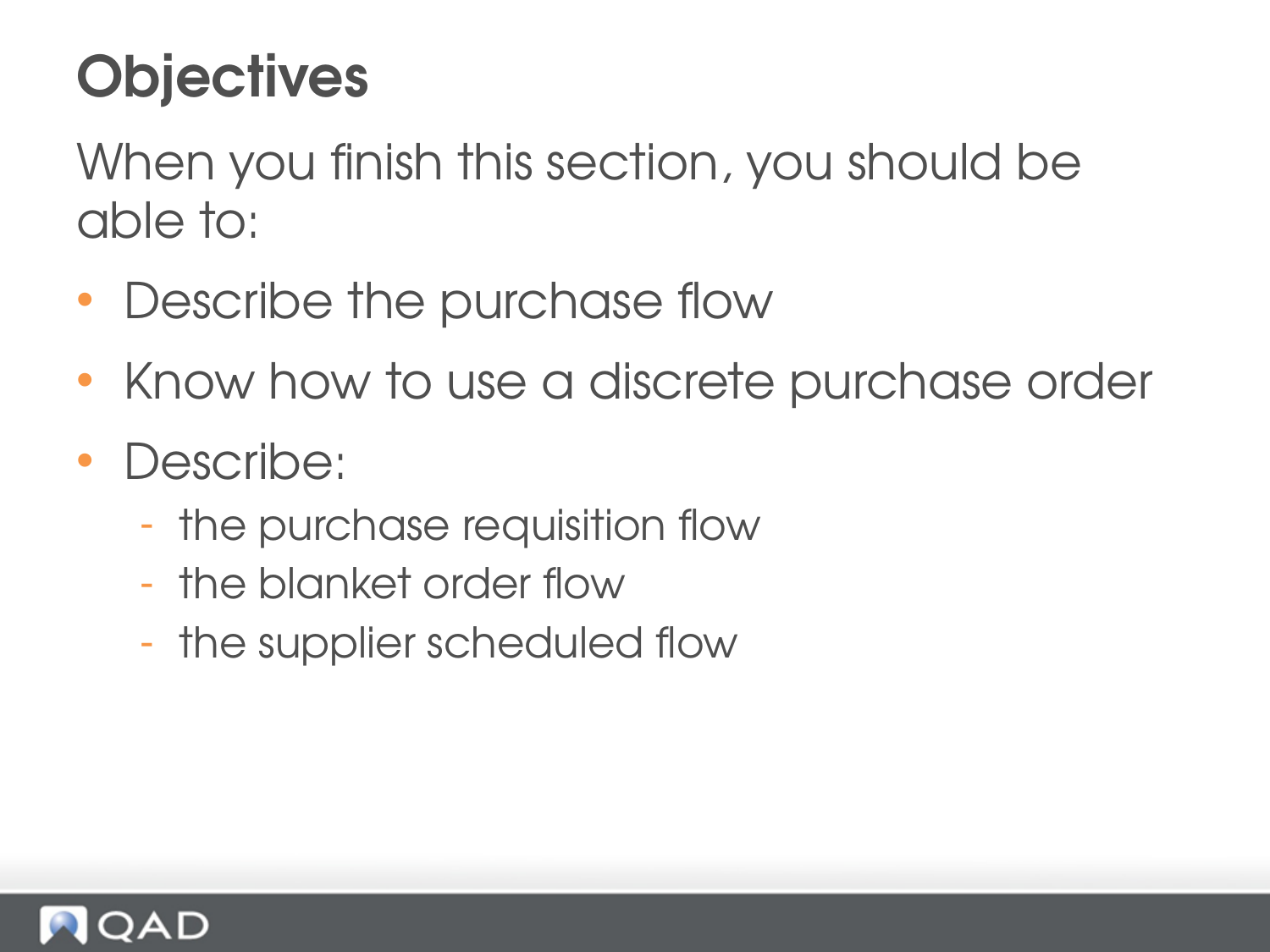

# Objectives
When you finish this section, you should be able to:
Describe the purchase flow
Know how to use a discrete purchase order
Describe:
the purchase requisition flow
the blanket order flow
the supplier scheduled flow